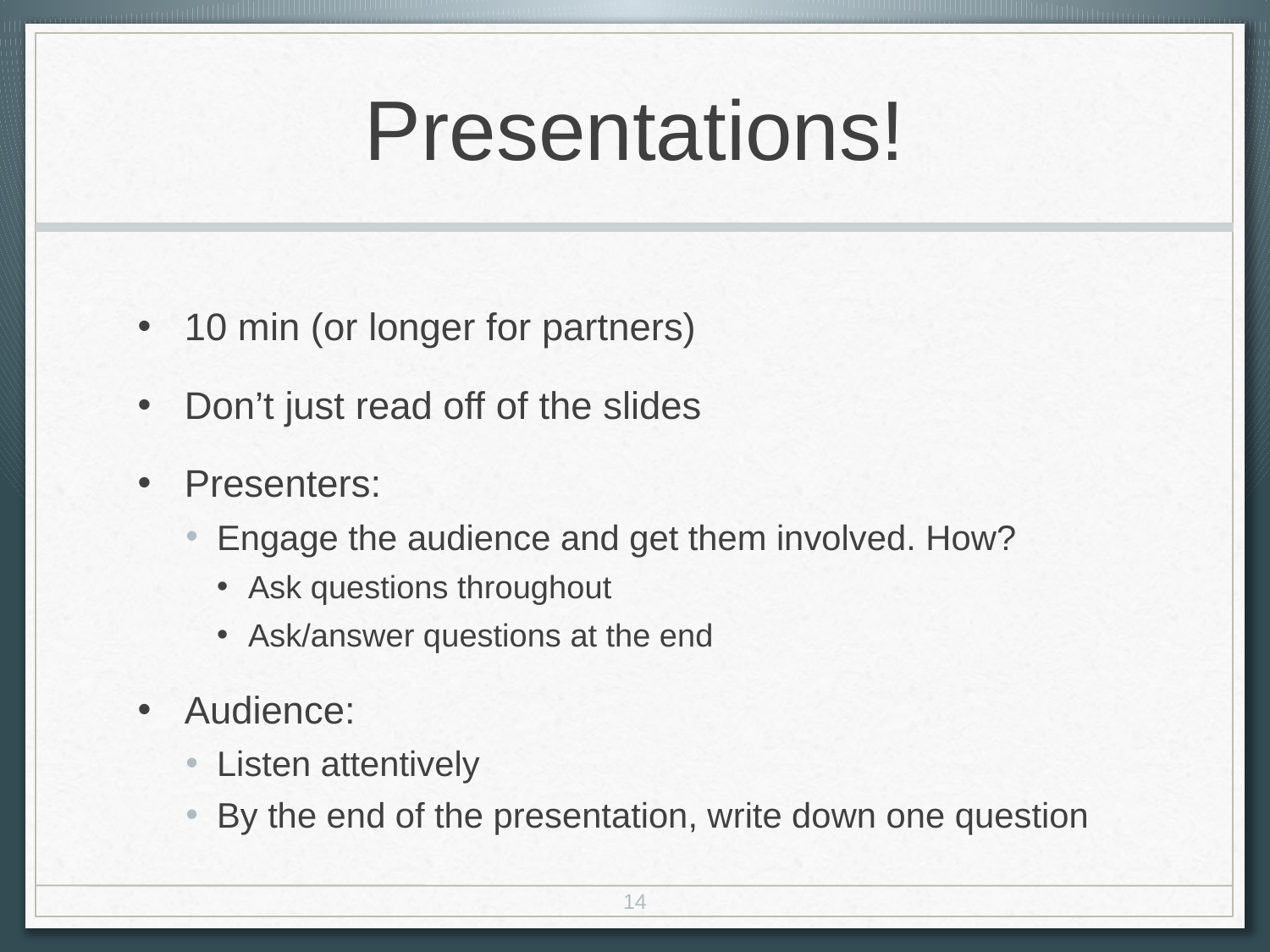

# Presentations!
10 min (or longer for partners)
Don’t just read off of the slides
Presenters:
Engage the audience and get them involved. How?
Ask questions throughout
Ask/answer questions at the end
Audience:
Listen attentively
By the end of the presentation, write down one question

14